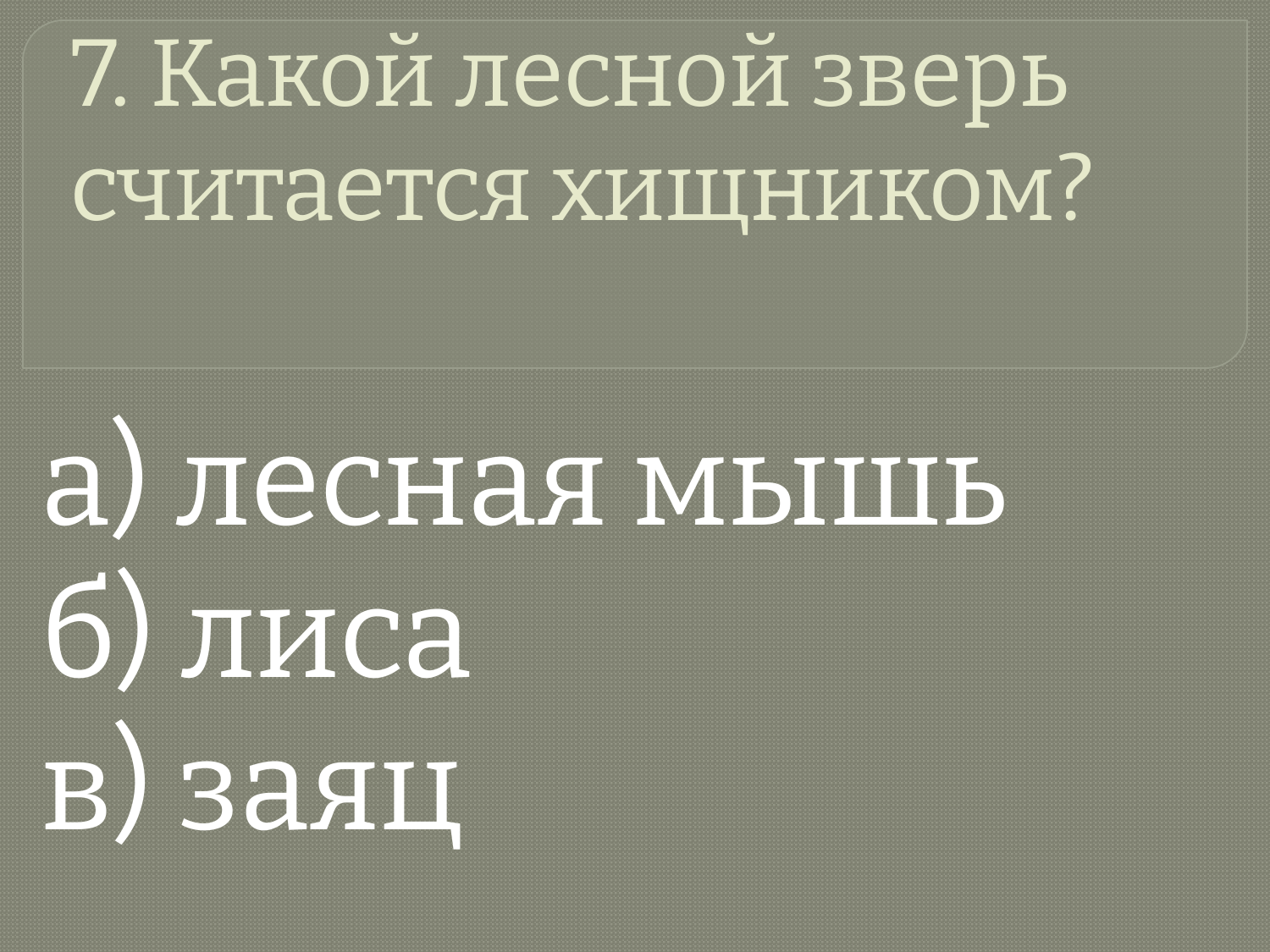

# 7. Какой лесной зверь считается хищником?
а) лесная мышь
б) лиса
в) заяц